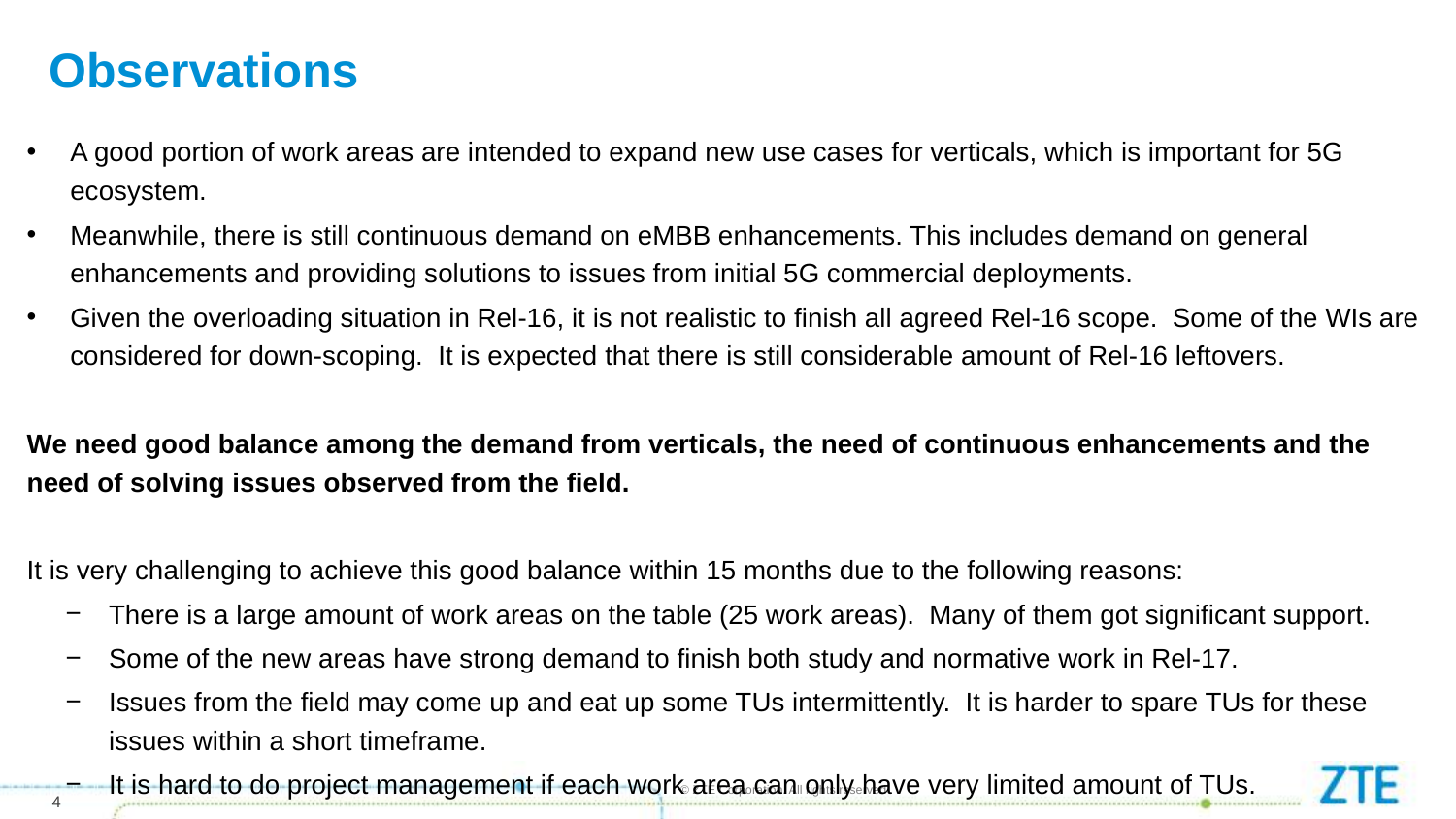

# Observations
A good portion of work areas are intended to expand new use cases for verticals, which is important for 5G ecosystem.
Meanwhile, there is still continuous demand on eMBB enhancements. This includes demand on general enhancements and providing solutions to issues from initial 5G commercial deployments.
Given the overloading situation in Rel-16, it is not realistic to finish all agreed Rel-16 scope.  Some of the WIs are considered for down-scoping.  It is expected that there is still considerable amount of Rel-16 leftovers.

We need good balance among the demand from verticals, the need of continuous enhancements and the need of solving issues observed from the field.

It is very challenging to achieve this good balance within 15 months due to the following reasons:
There is a large amount of work areas on the table (25 work areas).  Many of them got significant support.
Some of the new areas have strong demand to finish both study and normative work in Rel-17.
Issues from the field may come up and eat up some TUs intermittently.  It is harder to spare TUs for these issues within a short timeframe.
It is hard to do project management if each work area can only have very limited amount of TUs.